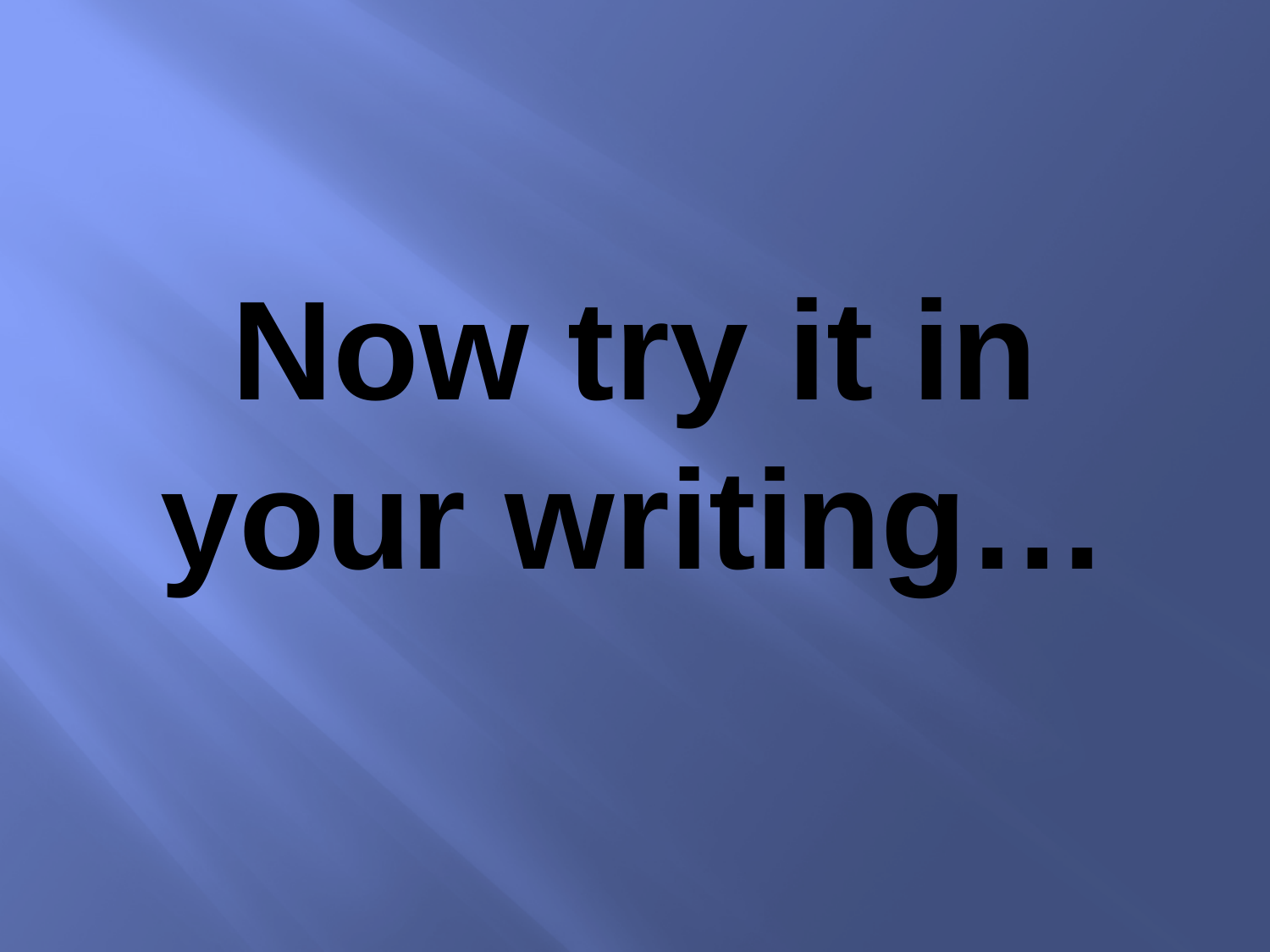

# Now try it in your writing…